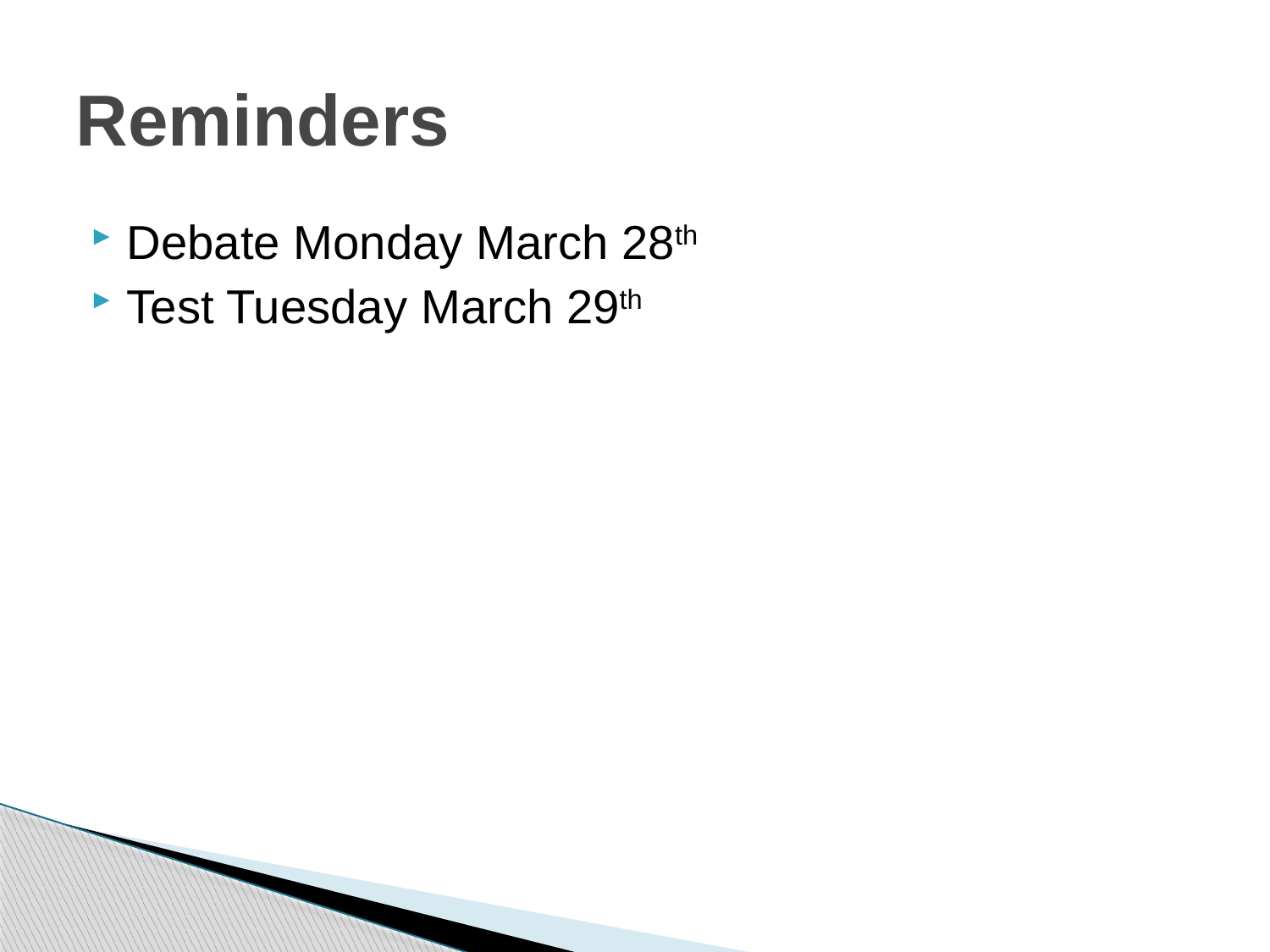

# Reminders
Debate Monday March 28th
Test Tuesday March 29th